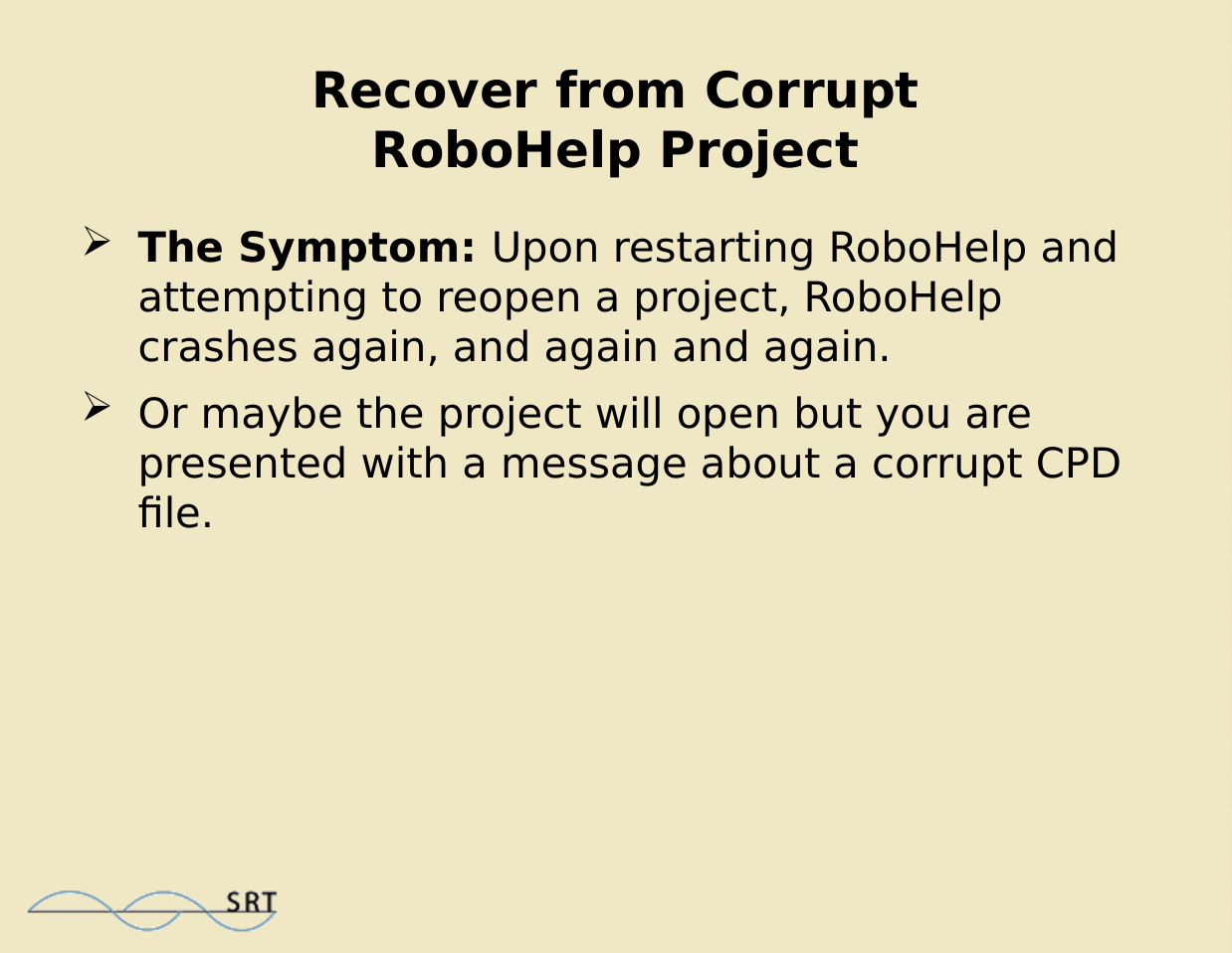

# Recover from Corrupt RoboHelp Project
The Symptom: Upon restarting RoboHelp and attempting to reopen a project, RoboHelp crashes again, and again and again.
Or maybe the project will open but you are presented with a message about a corrupt CPD file.